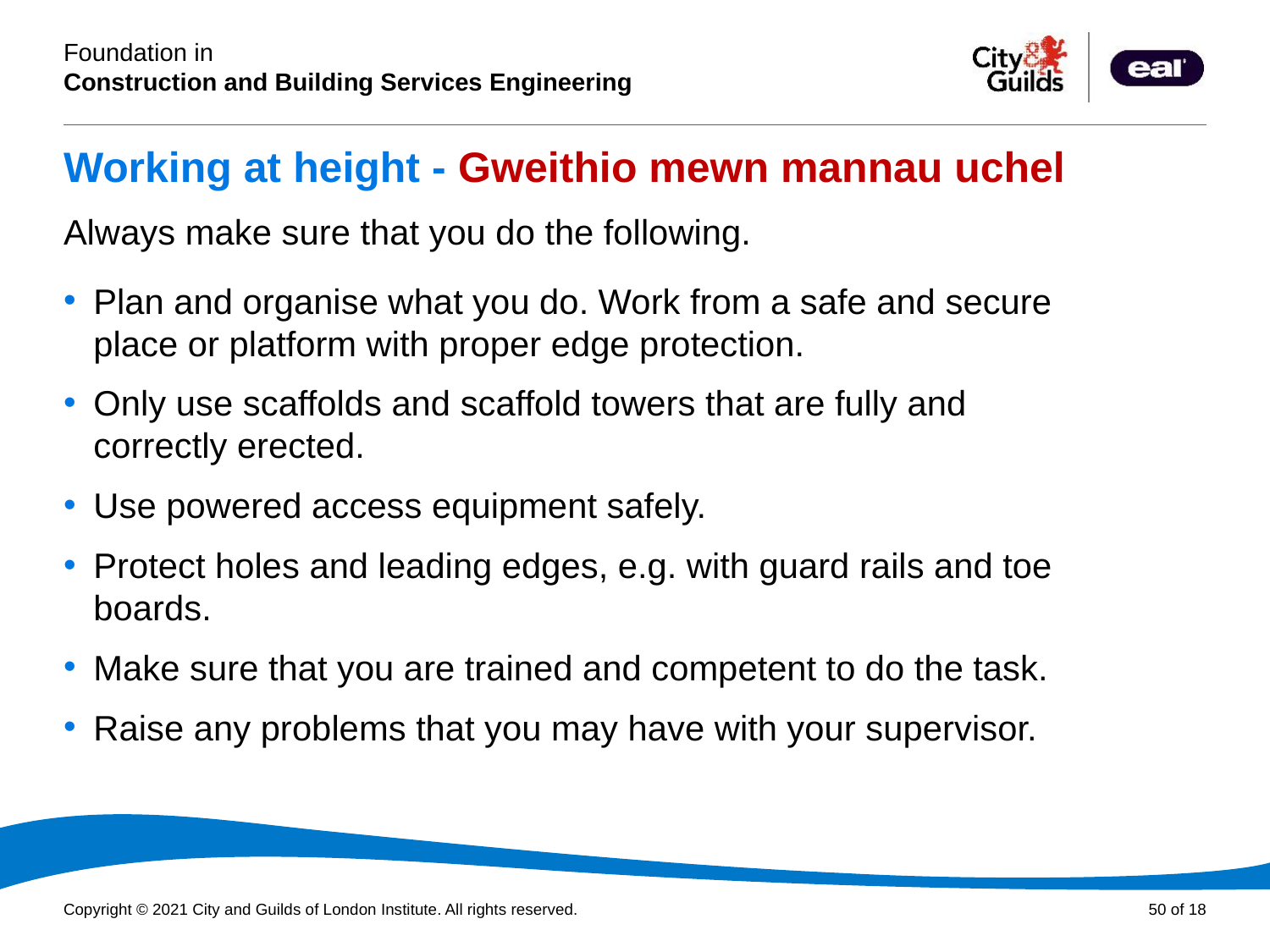

# Working at height - Gweithio mewn mannau uchel
Always make sure that you do the following.
Plan and organise what you do. Work from a safe and secure place or platform with proper edge protection.
Only use scaffolds and scaffold towers that are fully and correctly erected.
Use powered access equipment safely.
Protect holes and leading edges, e.g. with guard rails and toe boards.
Make sure that you are trained and competent to do the task.
Raise any problems that you may have with your supervisor.